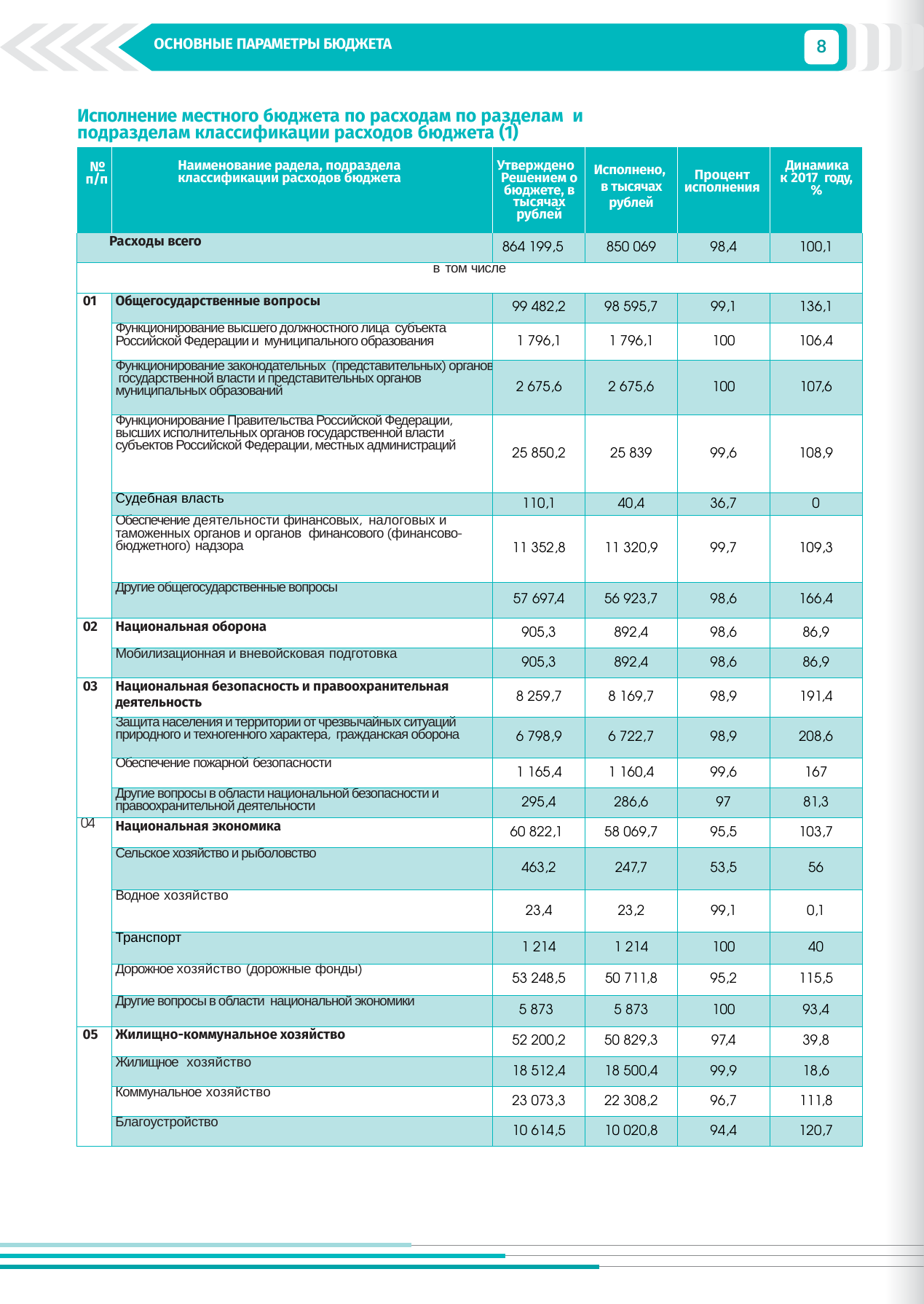

8

ОСНОВНЫЕ ПАРАМЕТРЫ БЮДЖЕТА

	ОСНОВНЫЕ ПАРАМЕТРЫ БЮДЖЕТА

Исполнение местного бюджета по расходам по разделам  и подразделам классификации расходов бюджета (1)
| № п/п | Наименование радела, подраздела классификации расходов бюджета | Утверждено Решением о бюджете, в тысячах рублей | Исполнено, в тысячах рублей | Процент исполнения | Динамика к 2017 году, % |
| --- | --- | --- | --- | --- | --- |
| Расходы всего |  | 864 199,5 | 850 069 | 98,4 | 100,1 |
| в том числе |  |  |  |  |  |
| 01 | Общегосударственные вопросы | 99 482,2 | 98 595,7 | 99,1 | 136,1 |
|  | Функционирование высшего должностного лица субъекта Российской Федерации и муниципального образования | 1 796,1 | 1 796,1 | 100 | 106,4 |
|  | Функционирование законодательных (представительных) органов государственной власти и представительных органов муниципальных образований | 2 675,6 | 2 675,6 | 100 | 107,6 |
|  | Функционирование Правительства Российской Федерации, высших исполнительных органов государственной власти субъектов Российской Федерации, местных администраций | 25 850,2 | 25 839 | 99,6 | 108,9 |
|  | Судебная власть | 110,1 | 40,4 | 36,7 | 0 |
|  | Обеспечение деятельности финансовых, налоговых и таможенных органов и органов финансового (финансово-бюджетного) надзора | 11 352,8 | 11 320,9 | 99,7 | 109,3 |
|  | Другие общегосударственные вопросы | 57 697,4 | 56 923,7 | 98,6 | 166,4 |
| 02 | Национальная оборона | 905,3 | 892,4 | 98,6 | 86,9 |
|  | Мобилизационная и вневойсковая подготовка | 905,3 | 892,4 | 98,6 | 86,9 |
| 03 | Национальная безопасность и правоохранительная деятельность | 8 259,7 | 8 169,7 | 98,9 | 191,4 |
|  | Защита населения и территории от чрезвычайных ситуаций природного и техногенного характера, гражданская оборона | 6 798,9 | 6 722,7 | 98,9 | 208,6 |
|  | Обеспечение пожарной безопасности | 1 165,4 | 1 160,4 | 99,6 | 167 |
|  | Другие вопросы в области национальной безопасности и правоохранительной деятельности | 295,4 | 286,6 | 97 | 81,3 |
| 04 | Национальная экономика | 60 822,1 | 58 069,7 | 95,5 | 103,7 |
|  | Сельское хозяйство и рыболовство | 463,2 | 247,7 | 53,5 | 56 |
|  | Водное хозяйство | 23,4 | 23,2 | 99,1 | 0,1 |
|  | Транспорт | 1 214 | 1 214 | 100 | 40 |
|  | Дорожное хозяйство (дорожные фонды) | 53 248,5 | 50 711,8 | 95,2 | 115,5 |
|  | Другие вопросы в области национальной экономики | 5 873 | 5 873 | 100 | 93,4 |
| 05 | Жилищно-коммунальное хозяйство | 52 200,2 | 50 829,3 | 97,4 | 39,8 |
|  | Жилищное хозяйство | 18 512,4 | 18 500,4 | 99,9 | 18,6 |
|  | Коммунальное хозяйство | 23 073,3 | 22 308,2 | 96,7 | 111,8 |
|  | Благоустройство | 10 614,5 | 10 020,8 | 94,4 | 120,7 |